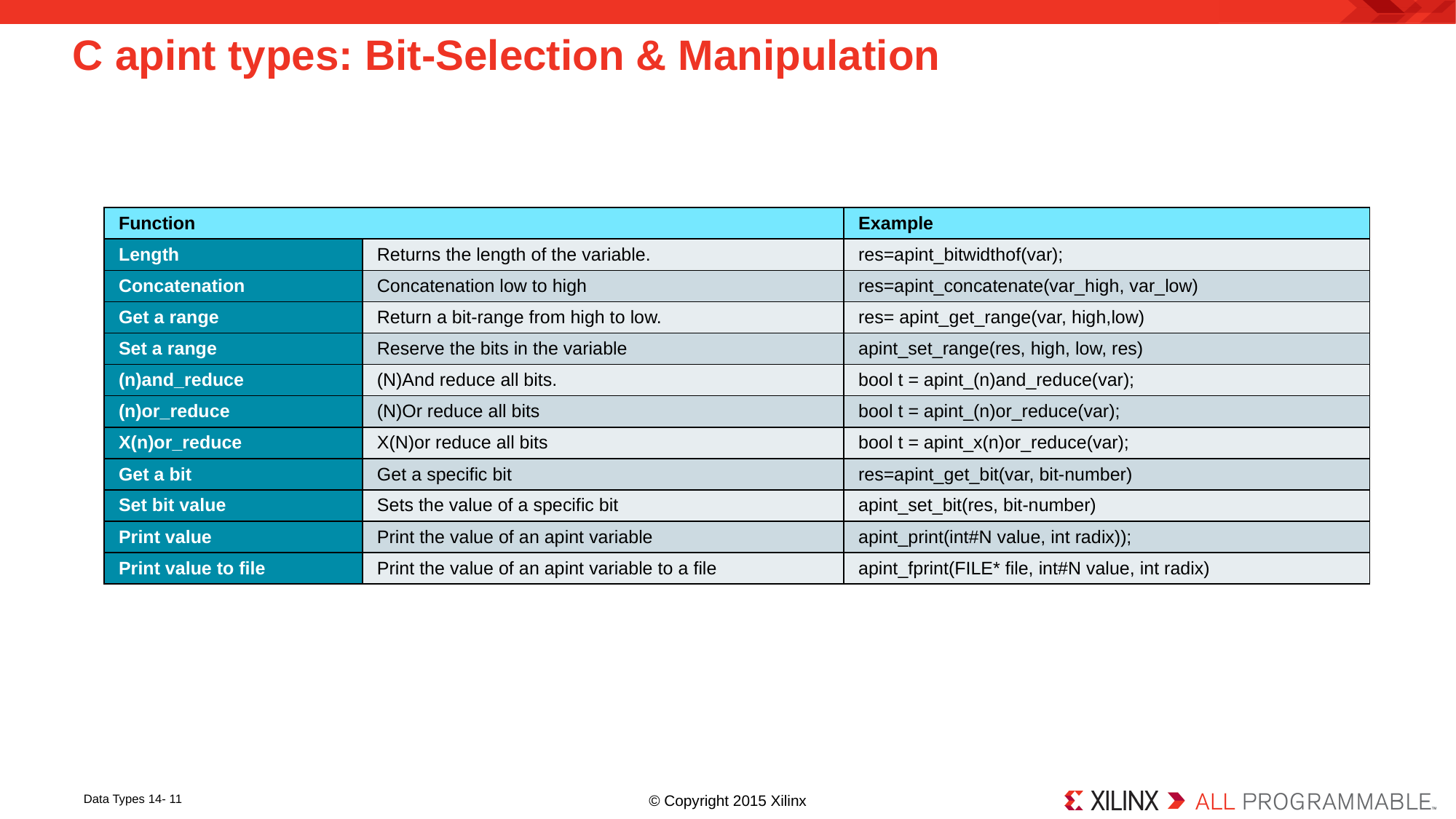

# C apint types: Bit-Selection & Manipulation
| Function |  | Example |
| --- | --- | --- |
| Length | Returns the length of the variable. | res=apint\_bitwidthof(var); |
| Concatenation | Concatenation low to high | res=apint\_concatenate(var\_high, var\_low) |
| Get a range | Return a bit-range from high to low. | res= apint\_get\_range(var, high,low) |
| Set a range | Reserve the bits in the variable | apint\_set\_range(res, high, low, res) |
| (n)and\_reduce | (N)And reduce all bits. | bool t = apint\_(n)and\_reduce(var); |
| (n)or\_reduce | (N)Or reduce all bits | bool t = apint\_(n)or\_reduce(var); |
| X(n)or\_reduce | X(N)or reduce all bits | bool t = apint\_x(n)or\_reduce(var); |
| Get a bit | Get a specific bit | res=apint\_get\_bit(var, bit-number) |
| Set bit value | Sets the value of a specific bit | apint\_set\_bit(res, bit-number) |
| Print value | Print the value of an apint variable | apint\_print(int#N value, int radix)); |
| Print value to file | Print the value of an apint variable to a file | apint\_fprint(FILE\* file, int#N value, int radix) |
14- 11
Data Types 14- 11
© Copyright 2015 Xilinx